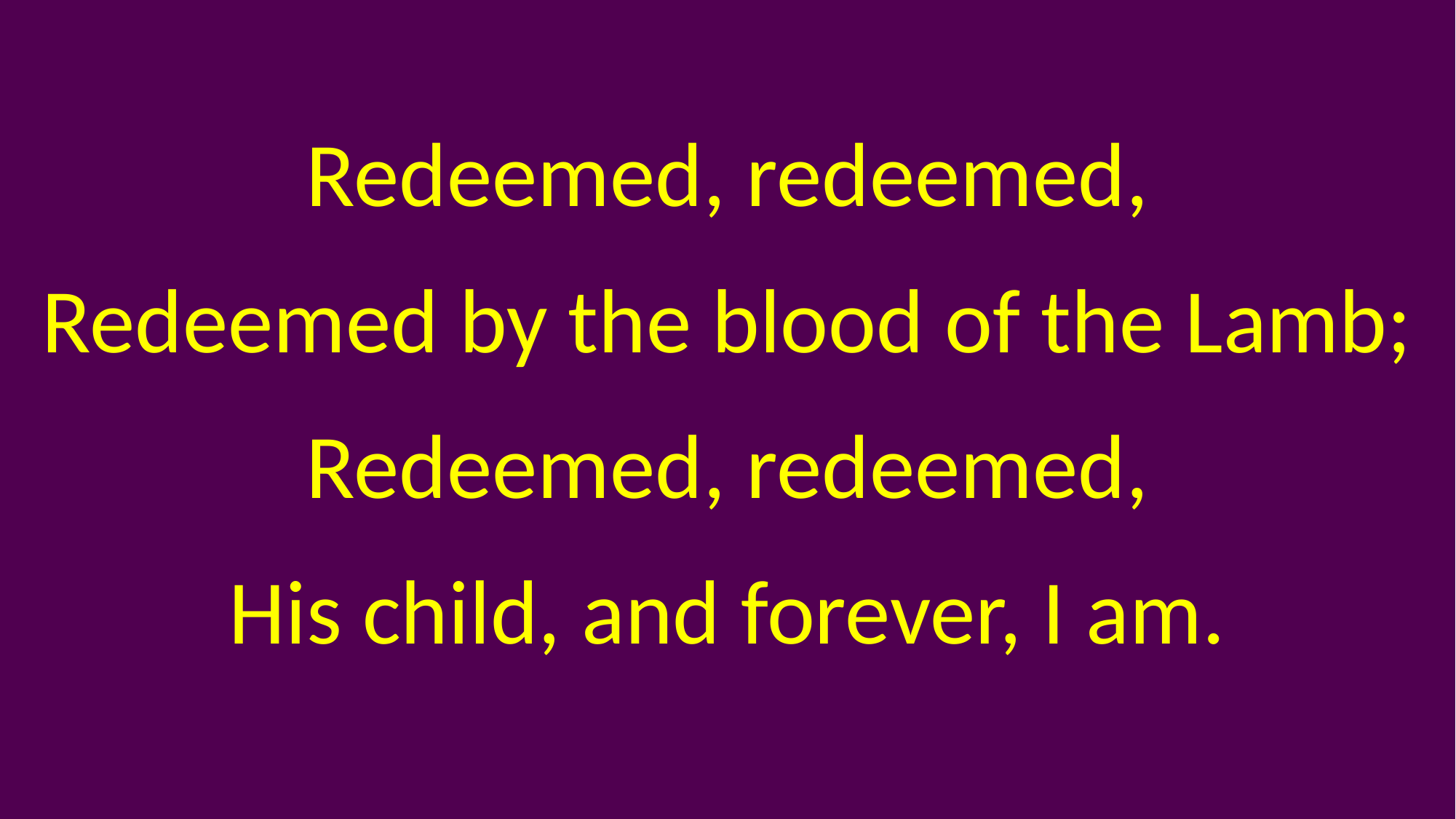

Redeemed, redeemed,
Redeemed by the blood of the Lamb;
Redeemed, redeemed,
His child, and forever, I am.